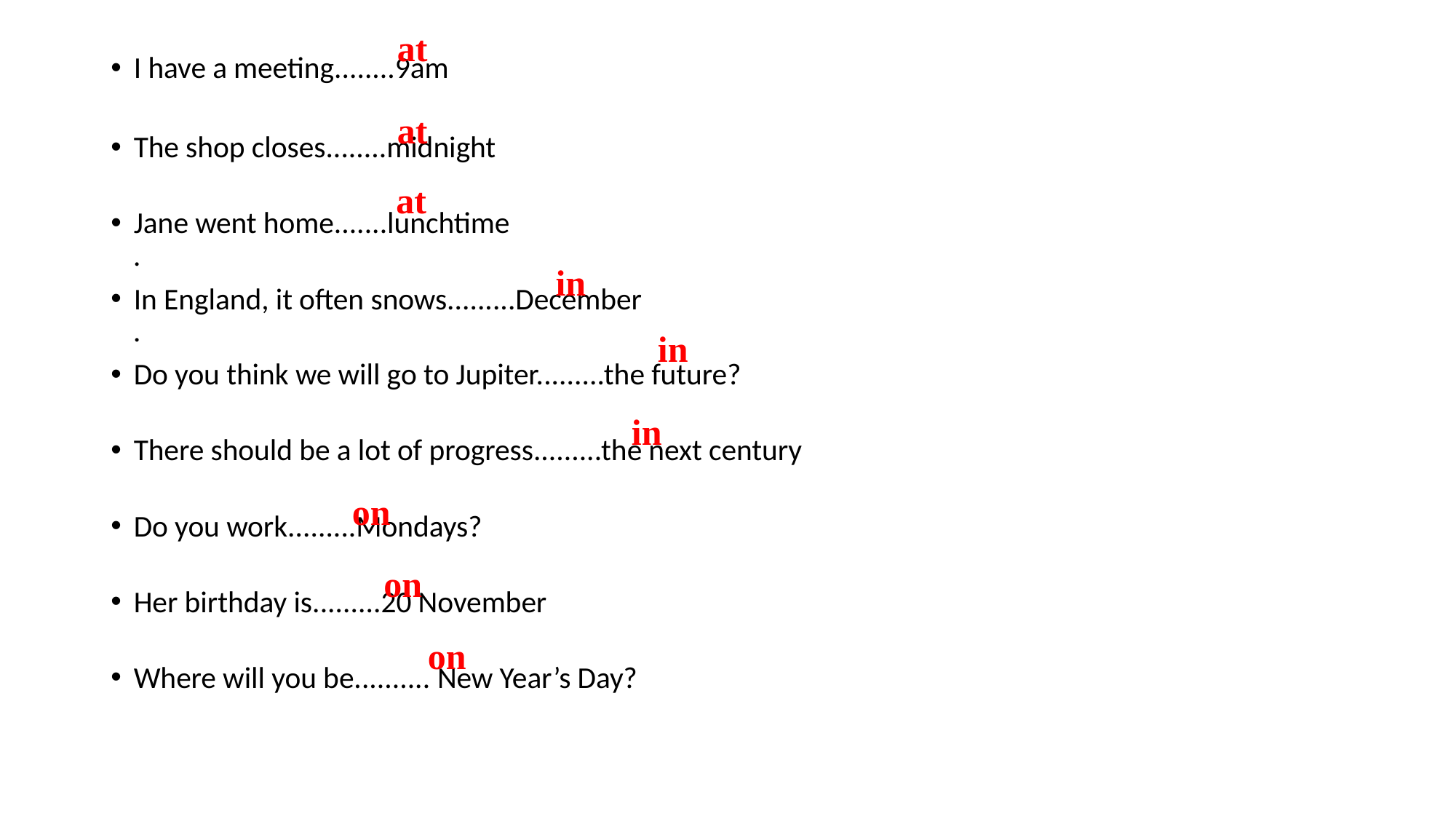

at
I have a meeting........9am
The shop closes........midnight
Jane went home.......lunchtime
.
In England, it often snows.........December
.
Do you think we will go to Jupiter.........the future?
There should be a lot of progress.........the next century
Do you work.........Mondays?
Her birthday is.........20 November
Where will you be.......... New Year’s Day?

at
at
in
in
in
on
on
on